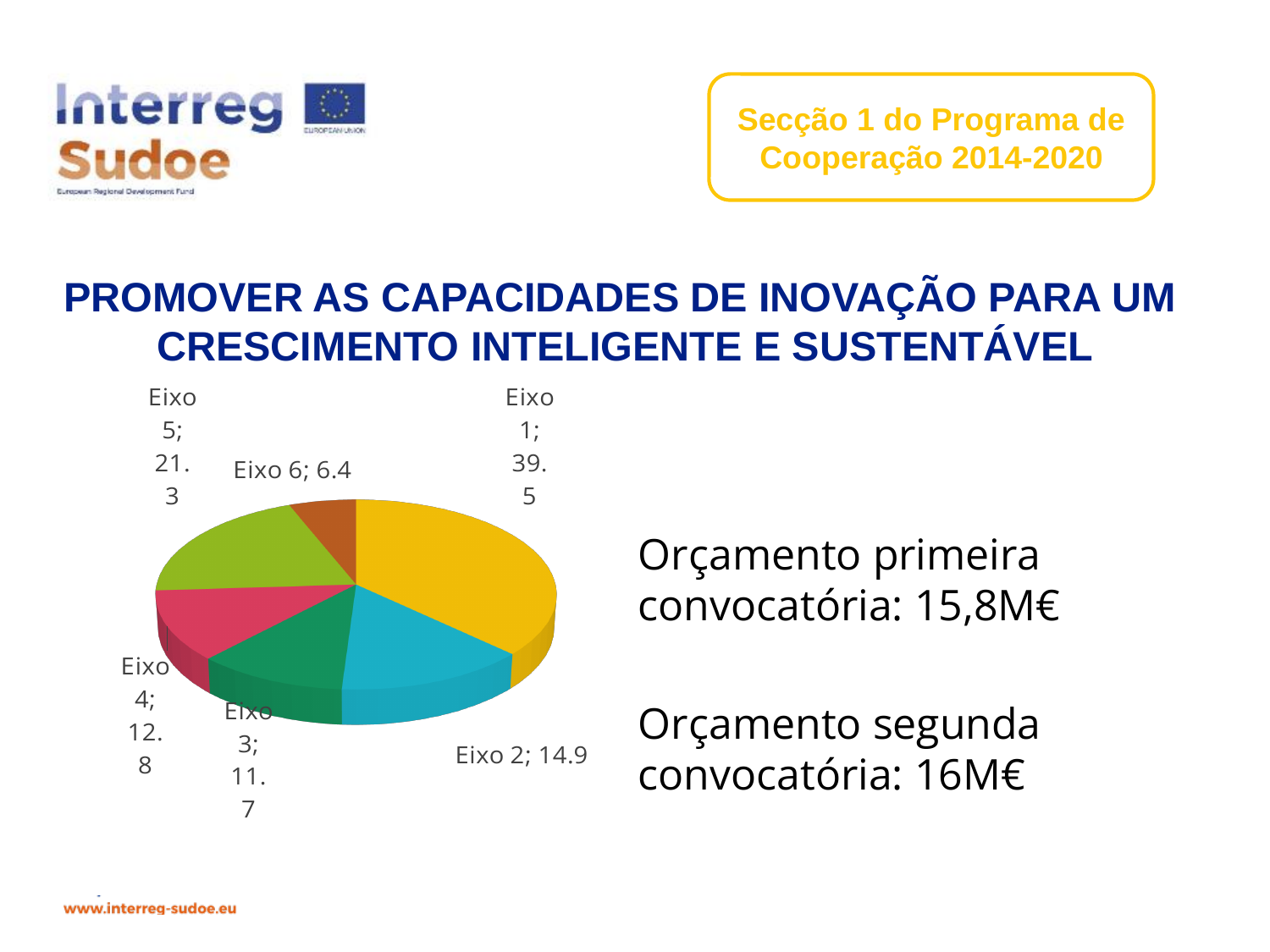

Secção 1 do Programa de Cooperação 2014-2020
PROMOVER AS CAPACIDADES DE INOVAÇÃO PARA UM
CRESCIMENTO INTELIGENTE E SUSTENTÁVEL
Orçamento primeira convocatória: 15,8M€

Orçamento segunda convocatória: 16M€

[unsupported chart]